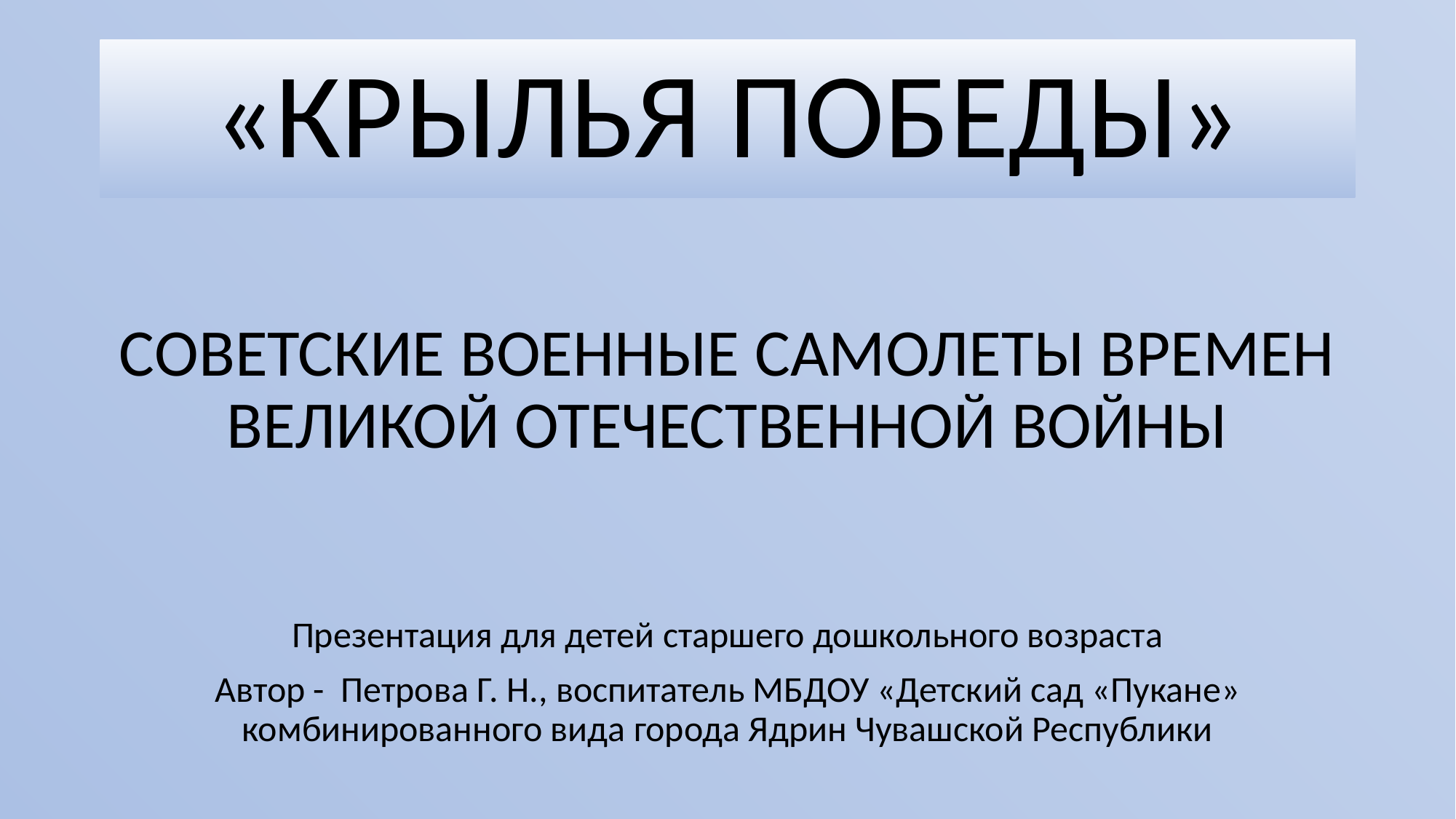

# «КРЫЛЬЯ ПОБЕДЫ»

СОВЕТСКИЕ ВОЕННЫЕ САМОЛЕТЫ ВРЕМЕН ВЕЛИКОЙ ОТЕЧЕСТВЕННОЙ ВОЙНЫ
Презентация для детей старшего дошкольного возраста
Автор -  Петрова Г. Н., воспитатель МБДОУ «Детский сад «Пукане» комбинированного вида города Ядрин Чувашской Республики